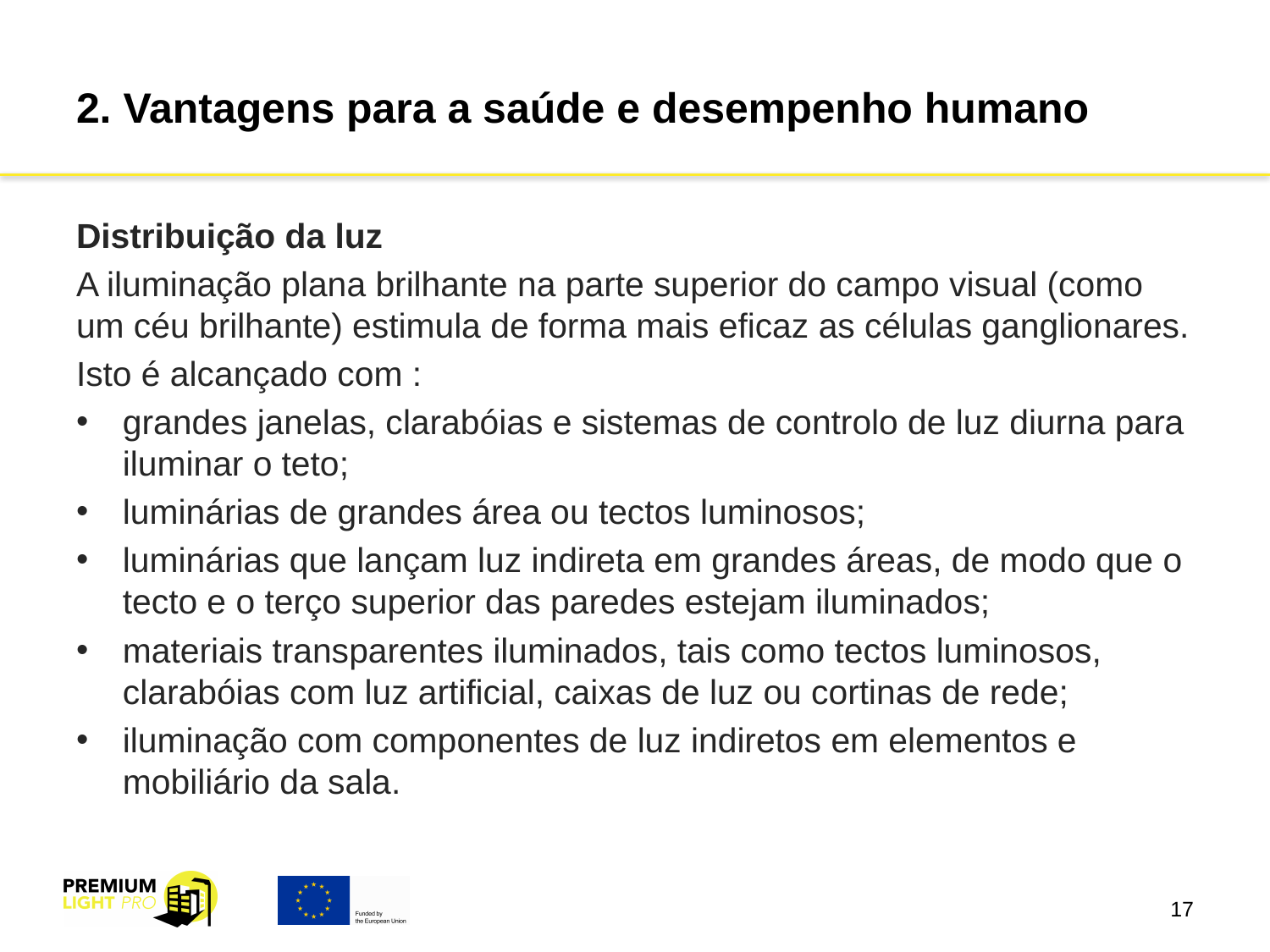

# 2. Vantagens para a saúde e desempenho humano
Distribuição da luz
A iluminação plana brilhante na parte superior do campo visual (como um céu brilhante) estimula de forma mais eficaz as células ganglionares.
Isto é alcançado com :
grandes janelas, clarabóias e sistemas de controlo de luz diurna para iluminar o teto;
luminárias de grandes área ou tectos luminosos;
luminárias que lançam luz indireta em grandes áreas, de modo que o tecto e o terço superior das paredes estejam iluminados;
materiais transparentes iluminados, tais como tectos luminosos, clarabóias com luz artificial, caixas de luz ou cortinas de rede;
iluminação com componentes de luz indiretos em elementos e mobiliário da sala.